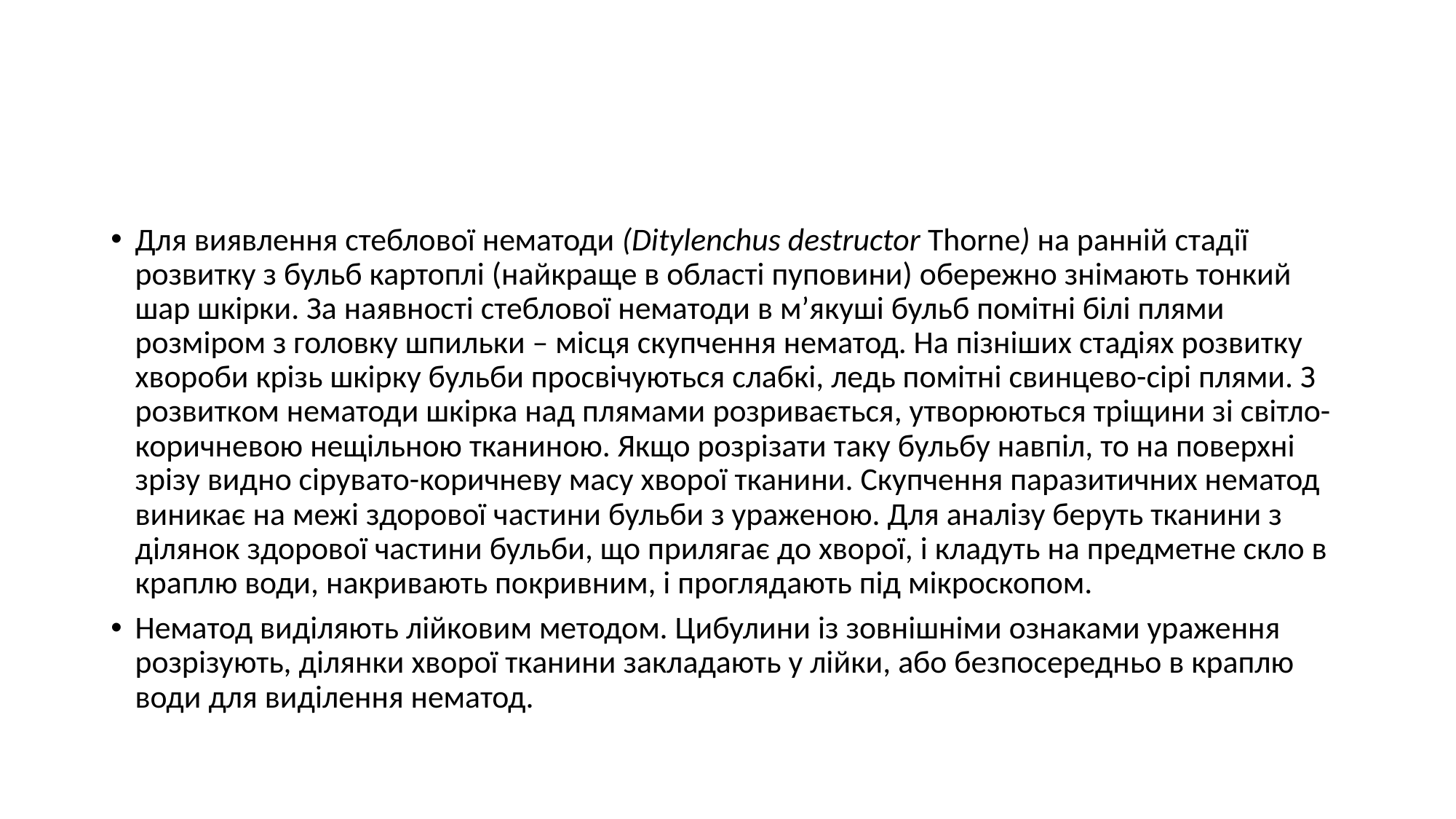

#
Для виявлення стеблової нематоди (Ditylenchus destructor Thоrnе) на ранній стадії розвитку з бульб картоплі (найкраще в області пуповини) обережно знімають тонкий шар шкірки. За наявності стеблової нематоди в м’якуші бульб помітні білі плями розміром з головку шпильки – місця скупчення нематод. На пізніших стадіях розвитку хвороби крізь шкірку бульби просвічуються слабкі, ледь помітні свинцево-сірі плями. З розвитком нематоди шкірка над плямами розривається, утворюються тріщини зі світло-коричневою нещільною тканиною. Якщо розрізати таку бульбу навпіл, то на поверхні зрізу видно сірувато-коричневу масу хворої тканини. Скупчення паразитичних нематод виникає на межі здорової частини бульби з ураженою. Для аналізу беруть тканини з ділянок здорової частини бульби, що прилягає до хворої, і кладуть на предметне скло в краплю води, накривають покривним, і проглядають під мікроскопом.
Нематод виділяють лійковим методом. Цибулини із зовнішніми ознаками ураження розрізують, ділянки хворої тканини закладають у лійки, або безпосередньо в краплю води для виділення нематод.